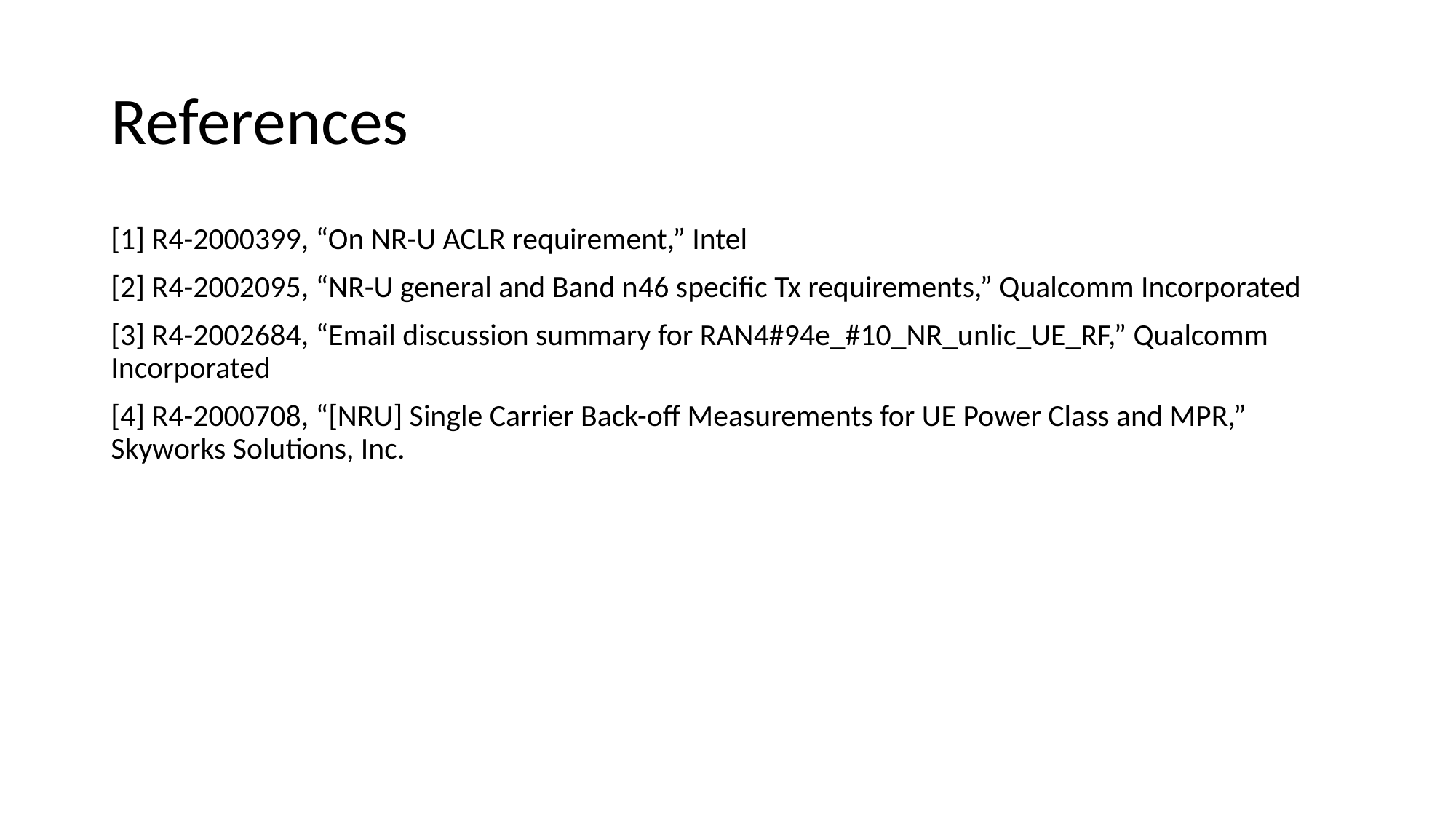

# References
[1] R4-2000399, “On NR-U ACLR requirement,” Intel
[2] R4-2002095, “NR-U general and Band n46 specific Tx requirements,” Qualcomm Incorporated
[3] R4-2002684, “Email discussion summary for RAN4#94e_#10_NR_unlic_UE_RF,” Qualcomm Incorporated
[4] R4-2000708, “[NRU] Single Carrier Back-off Measurements for UE Power Class and MPR,” Skyworks Solutions, Inc.